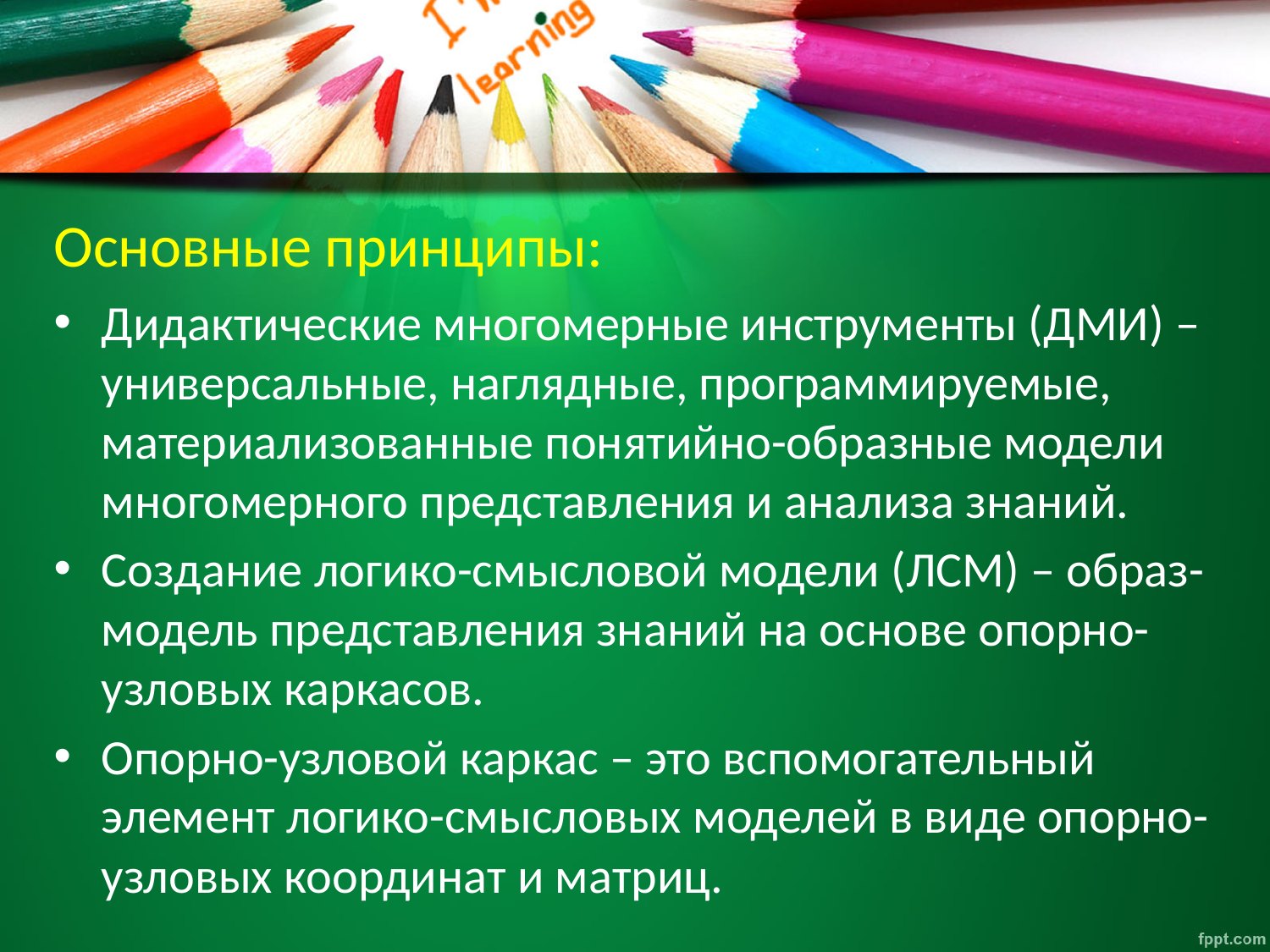

# Основные принципы:
Дидактические многомерные инструменты (ДМИ) – универсальные, наглядные, программируемые, материализованные понятийно-образные модели многомерного представления и анализа знаний.
Создание логико-смысловой модели (ЛСМ) – образ-модель представления знаний на основе опорно-узловых каркасов.
Опорно-узловой каркас – это вспомогательный элемент логико-смысловых моделей в виде опорно-узловых координат и матриц.